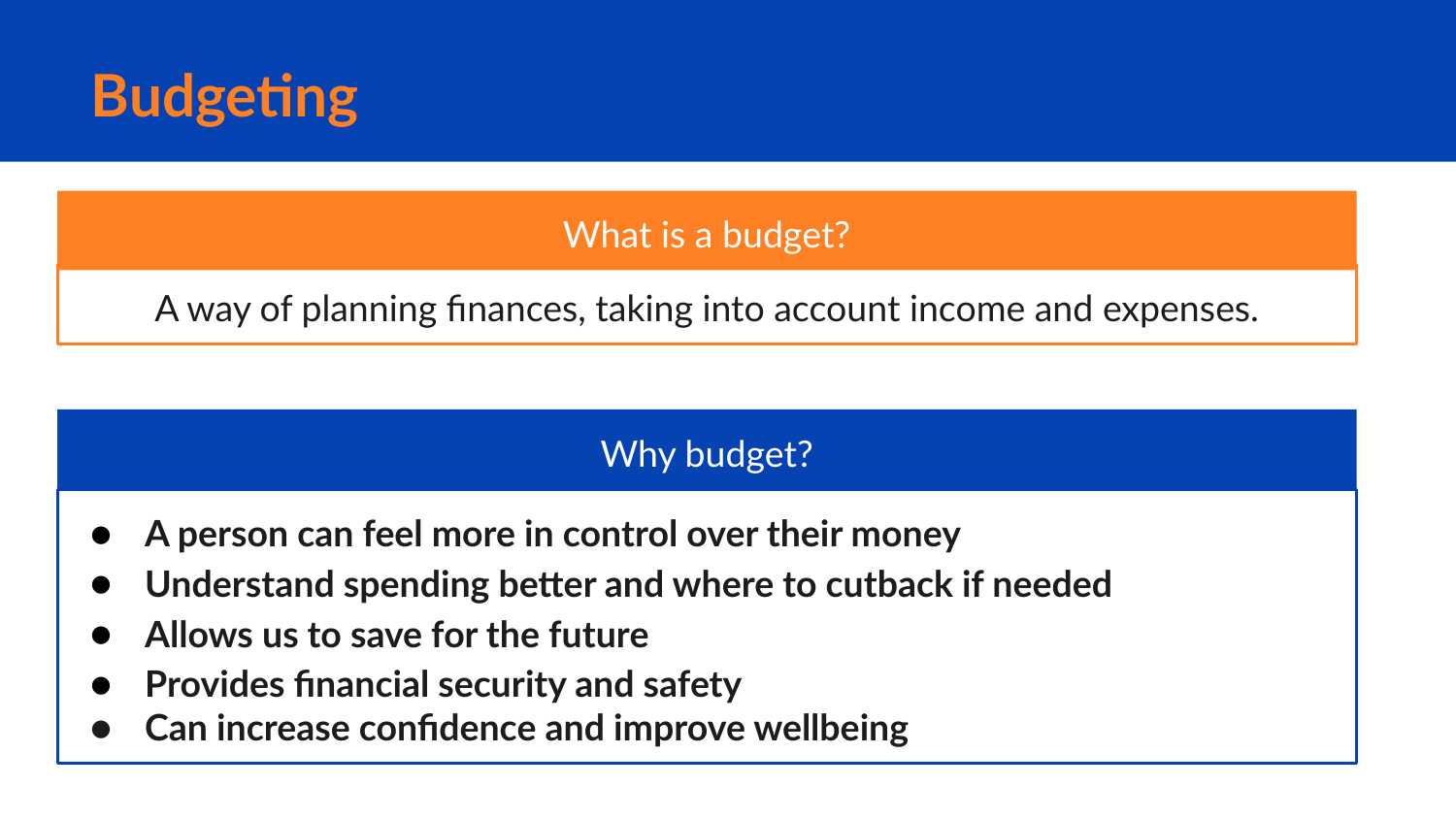

Budgeting
What is a budget?
A way of planning finances, taking into account income and expenses.
Why budget?
A person can feel more in control over their money
Understand spending better and where to cutback if needed
Allows us to save for the future
Provides financial security and safety
Can increase confidence and improve wellbeing